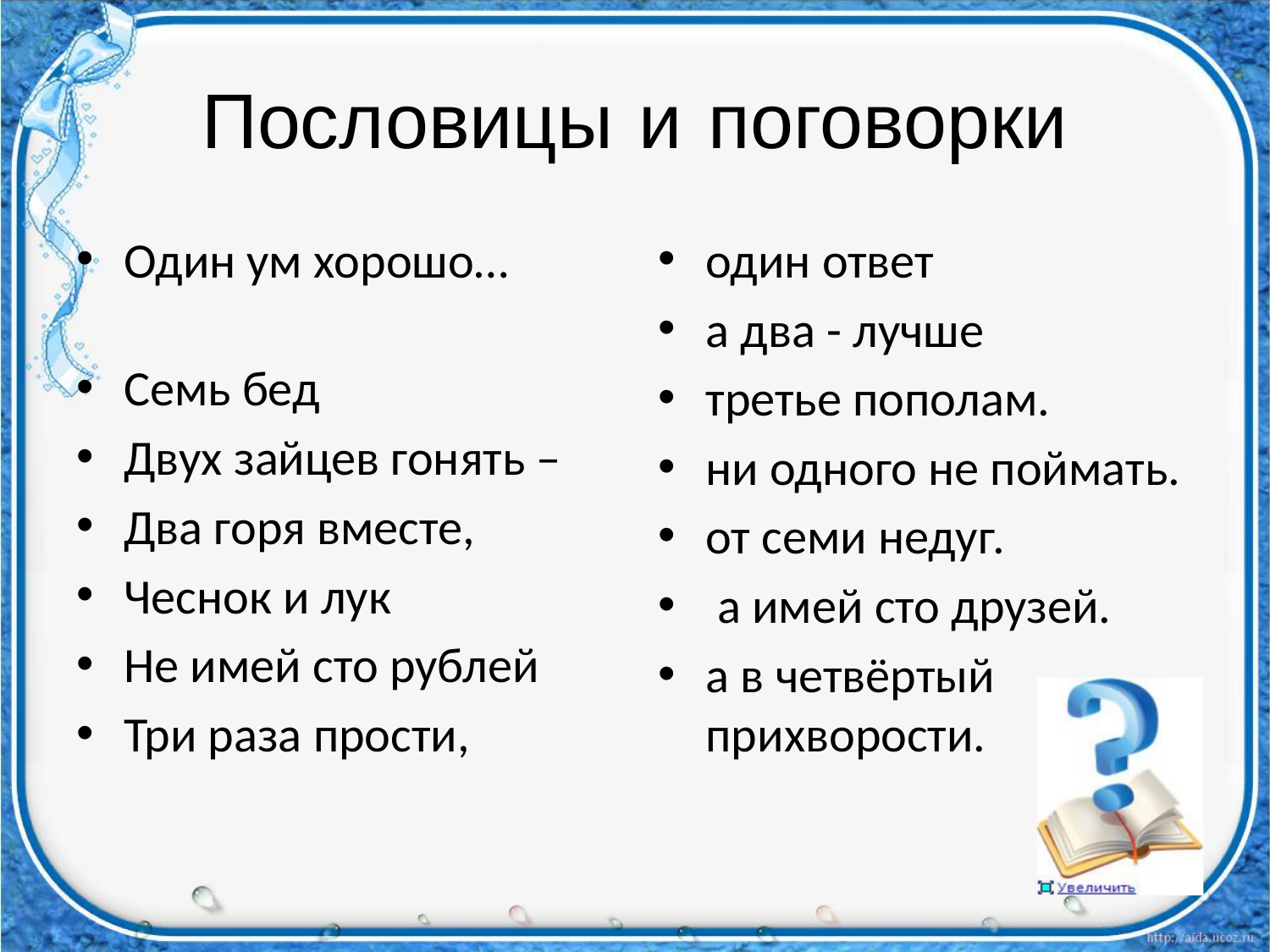

# Пословицы и поговорки
Один ум хорошо…
Семь бед
Двух зайцев гонять –
Два горя вместе,
Чеснок и лук
Не имей сто рублей
Три раза прости,
один ответ
а два - лучше
третье пополам.
ни одного не поймать.
от семи недуг.
 а имей сто друзей.
а в четвёртый прихворости.